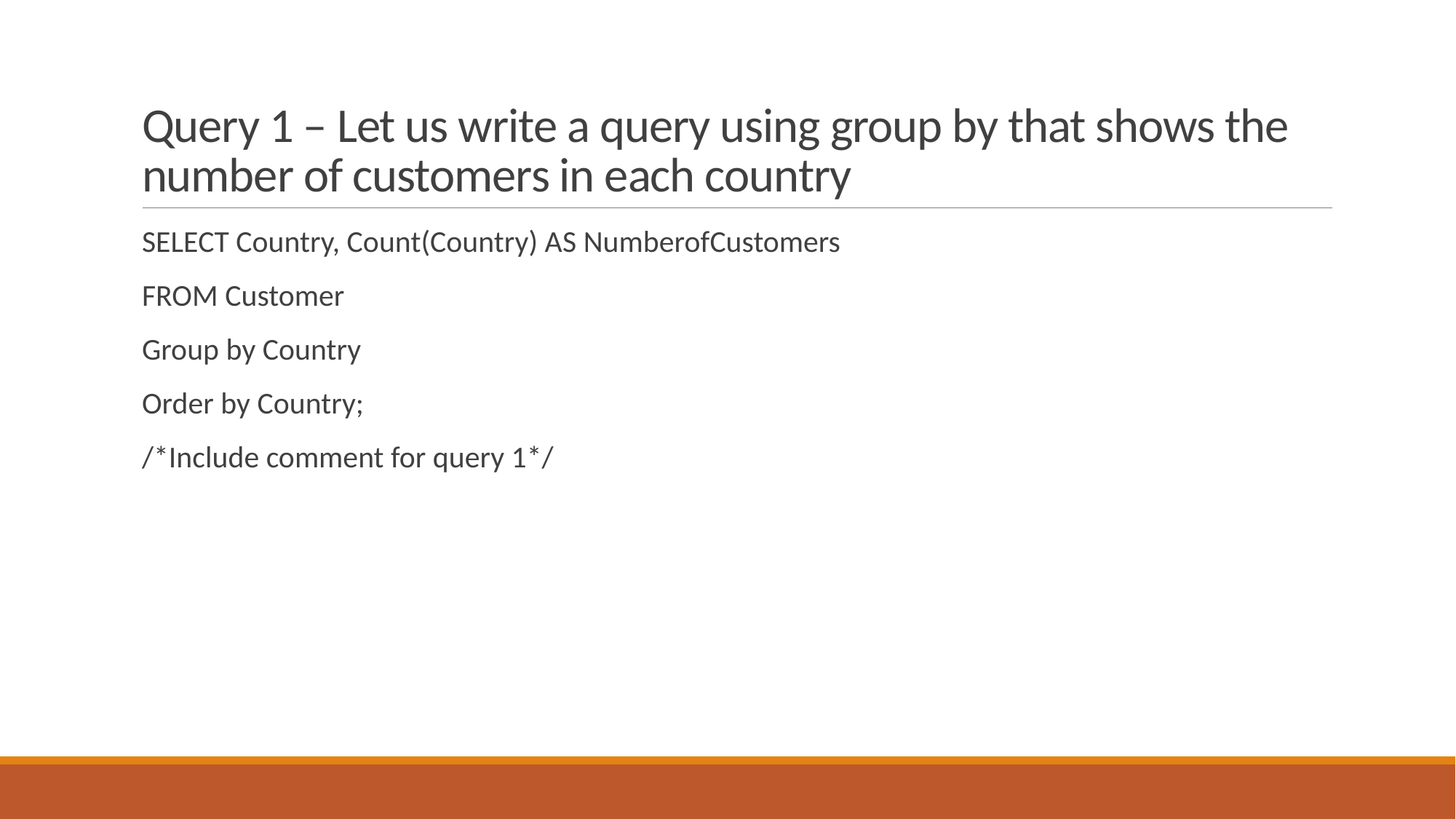

# Query 1 – Let us write a query using group by that shows the number of customers in each country
SELECT Country, Count(Country) AS NumberofCustomers
FROM Customer
Group by Country
Order by Country;
/*Include comment for query 1*/